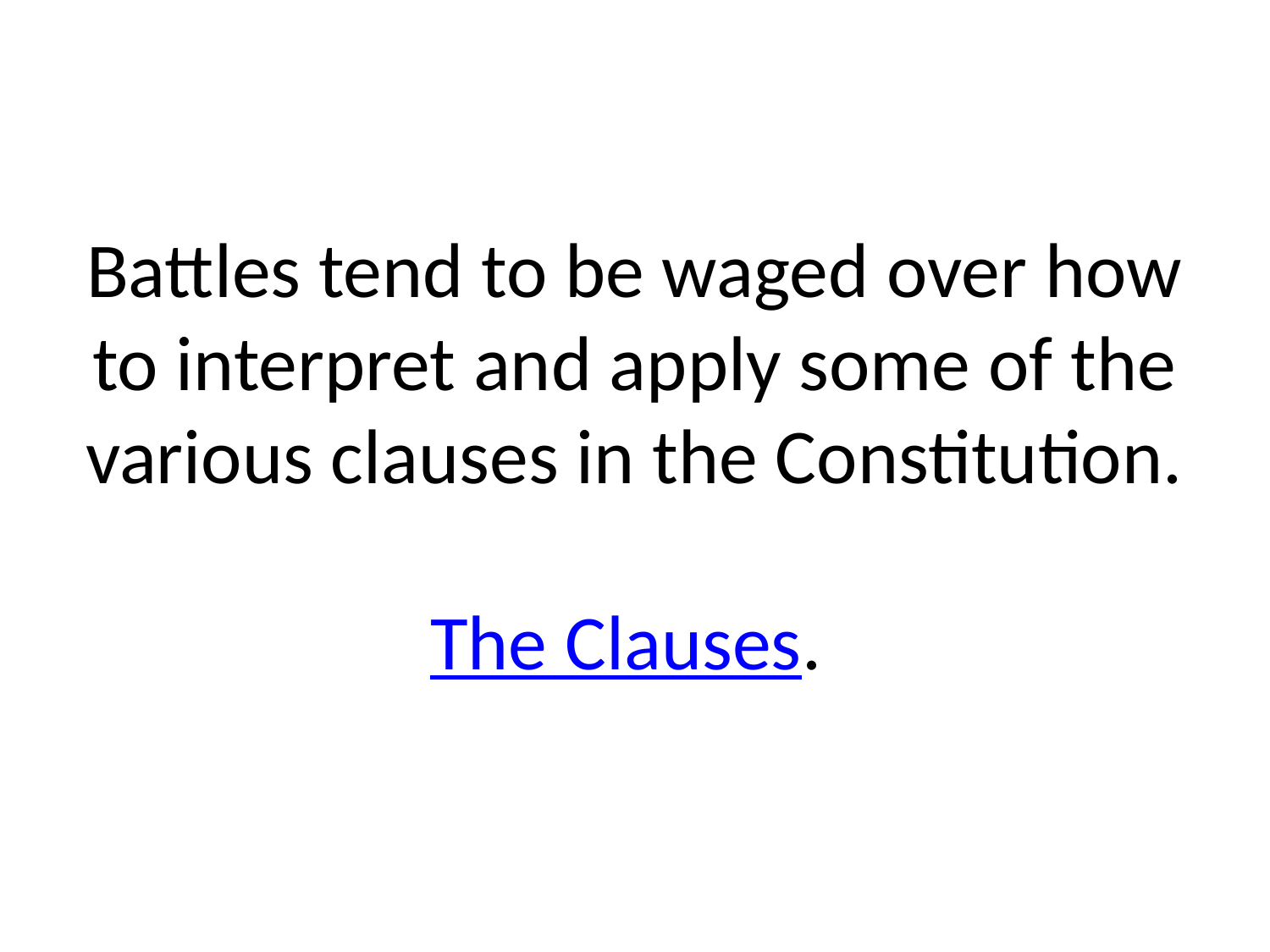

# Battles tend to be waged over how to interpret and apply some of the various clauses in the Constitution. The Clauses.